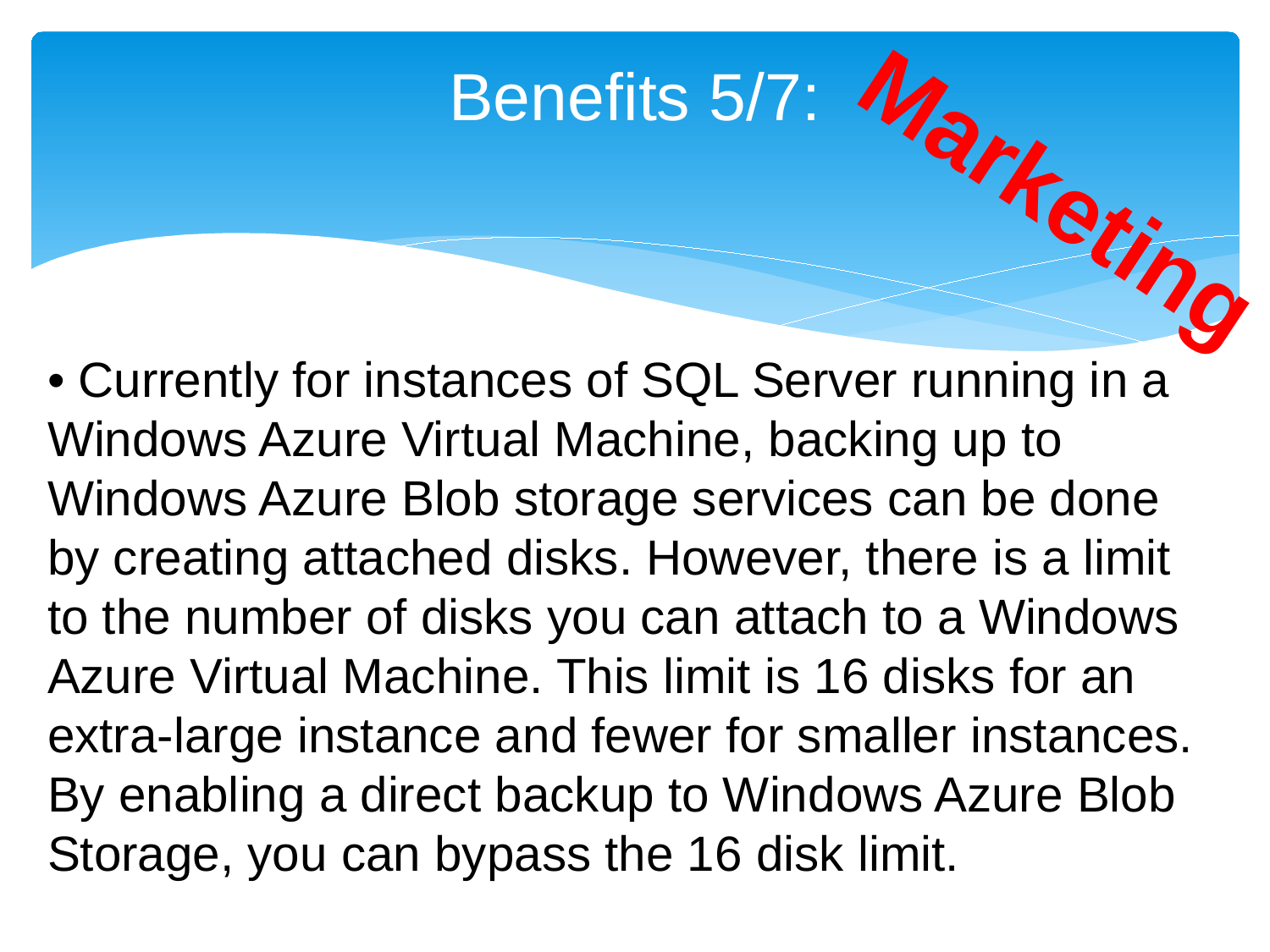

# Benefits 5/7:
Marketing
• Currently for instances of SQL Server running in a Windows Azure Virtual Machine, backing up to Windows Azure Blob storage services can be done by creating attached disks. However, there is a limit to the number of disks you can attach to a Windows Azure Virtual Machine. This limit is 16 disks for an extra-large instance and fewer for smaller instances. By enabling a direct backup to Windows Azure Blob Storage, you can bypass the 16 disk limit.